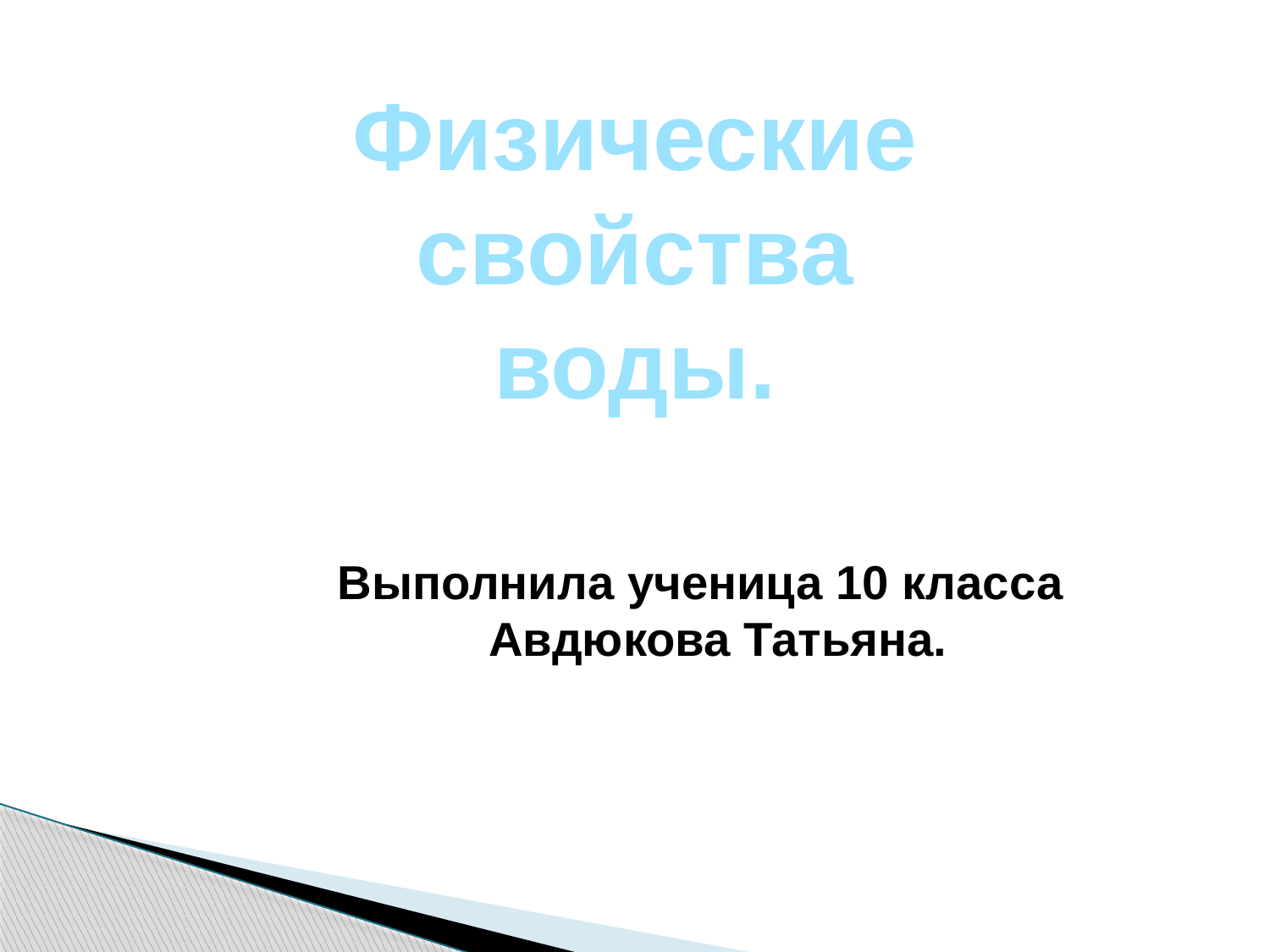

Физические свойства воды.
Выполнила ученица 10 класса Авдюкова Татьяна.